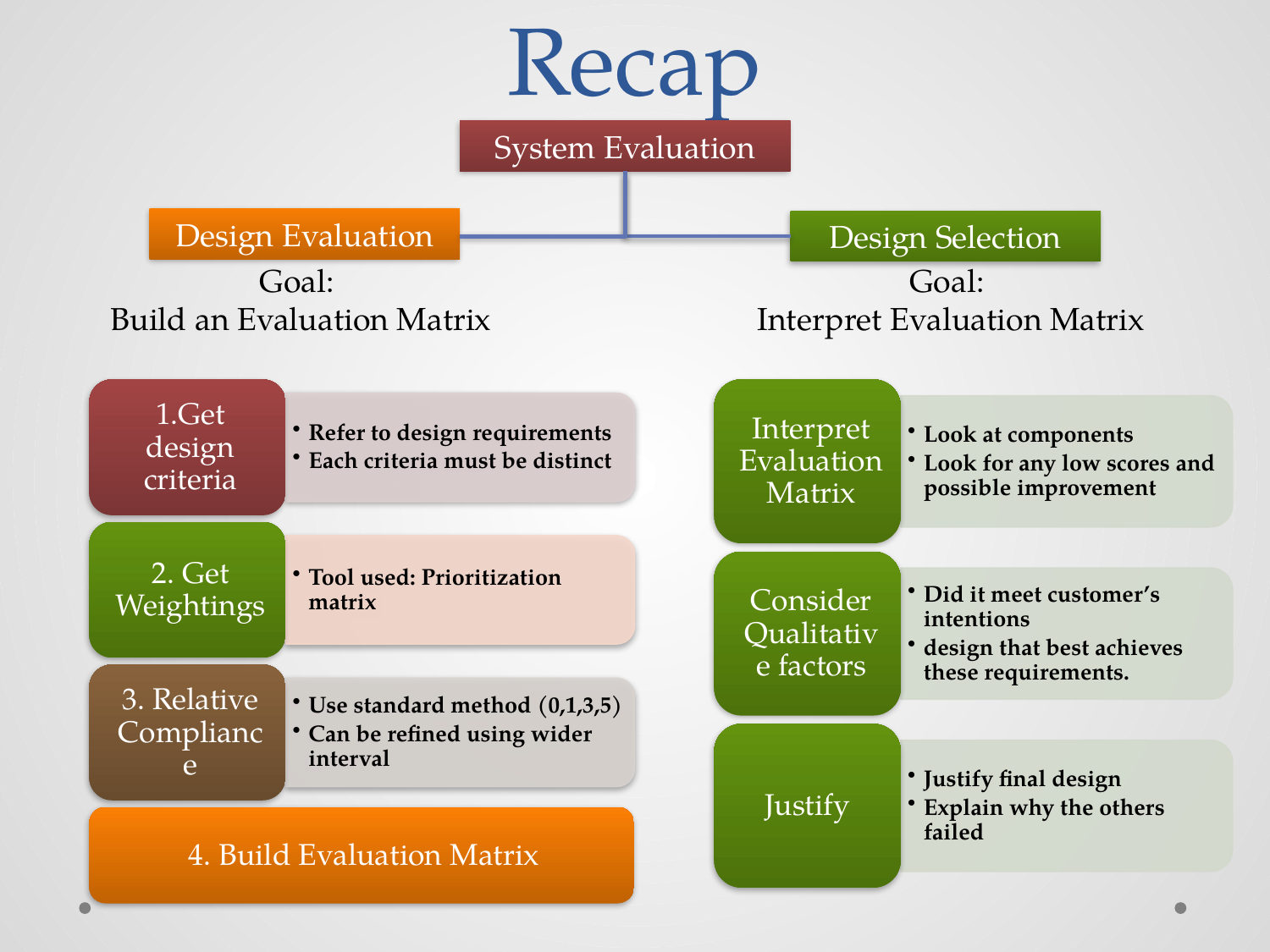

# Recap
System Evaluation
Design Evaluation
Design Selection
Goal:
 Build an Evaluation Matrix
Goal:
 Interpret Evaluation Matrix
Refer to design requirements
Each criteria must be distinct
1.Get design criteria
Tool used: Prioritization matrix
2. Get Weightings
Use standard method (0,1,3,5)
Can be refined using wider interval
3. Relative Compliance
4. Build Evaluation Matrix
Look at components
Look for any low scores and possible improvement
Interpret Evaluation Matrix
Did it meet customer’s intentions
design that best achieves these requirements.
Consider Qualitative factors
Justify final design
Explain why the others failed
Justify